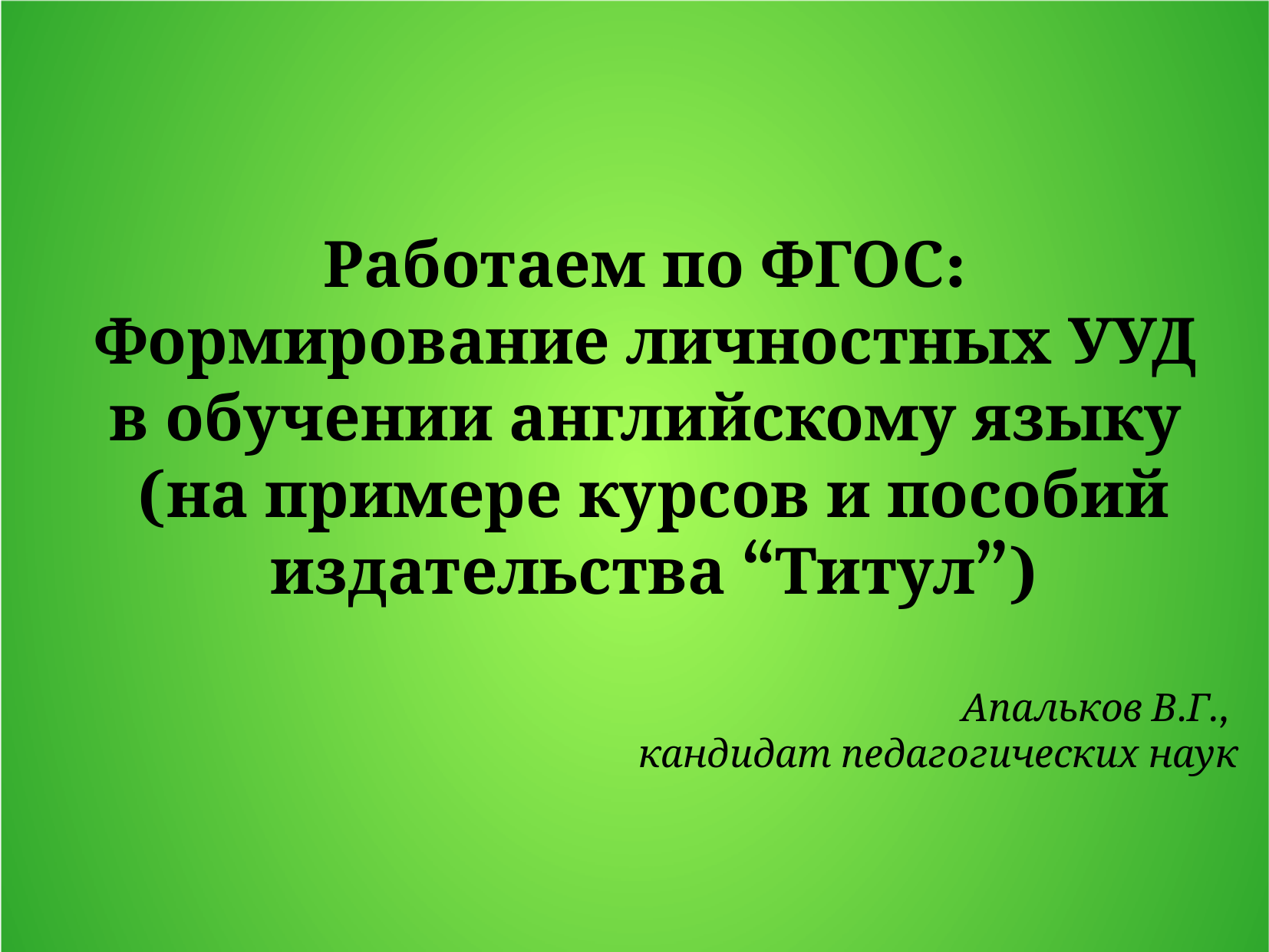

Работаем по ФГОС:
Формирование личностных УУД
в обучении английскому языку
(на примере курсов и пособий издательства “Титул”)

Апальков В.Г.,
кандидат педагогических наук